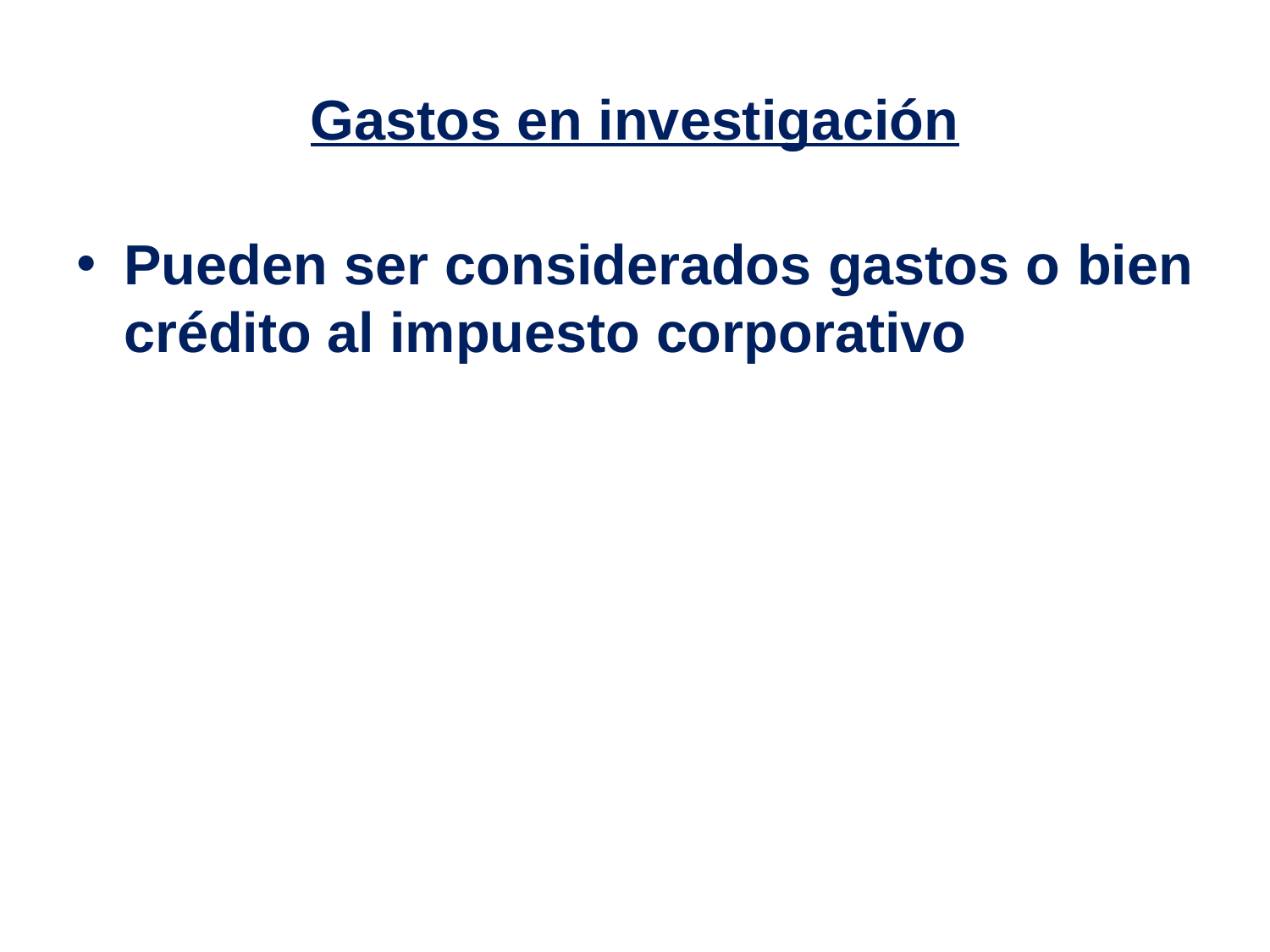

# Gastos en investigación
Pueden ser considerados gastos o bien crédito al impuesto corporativo